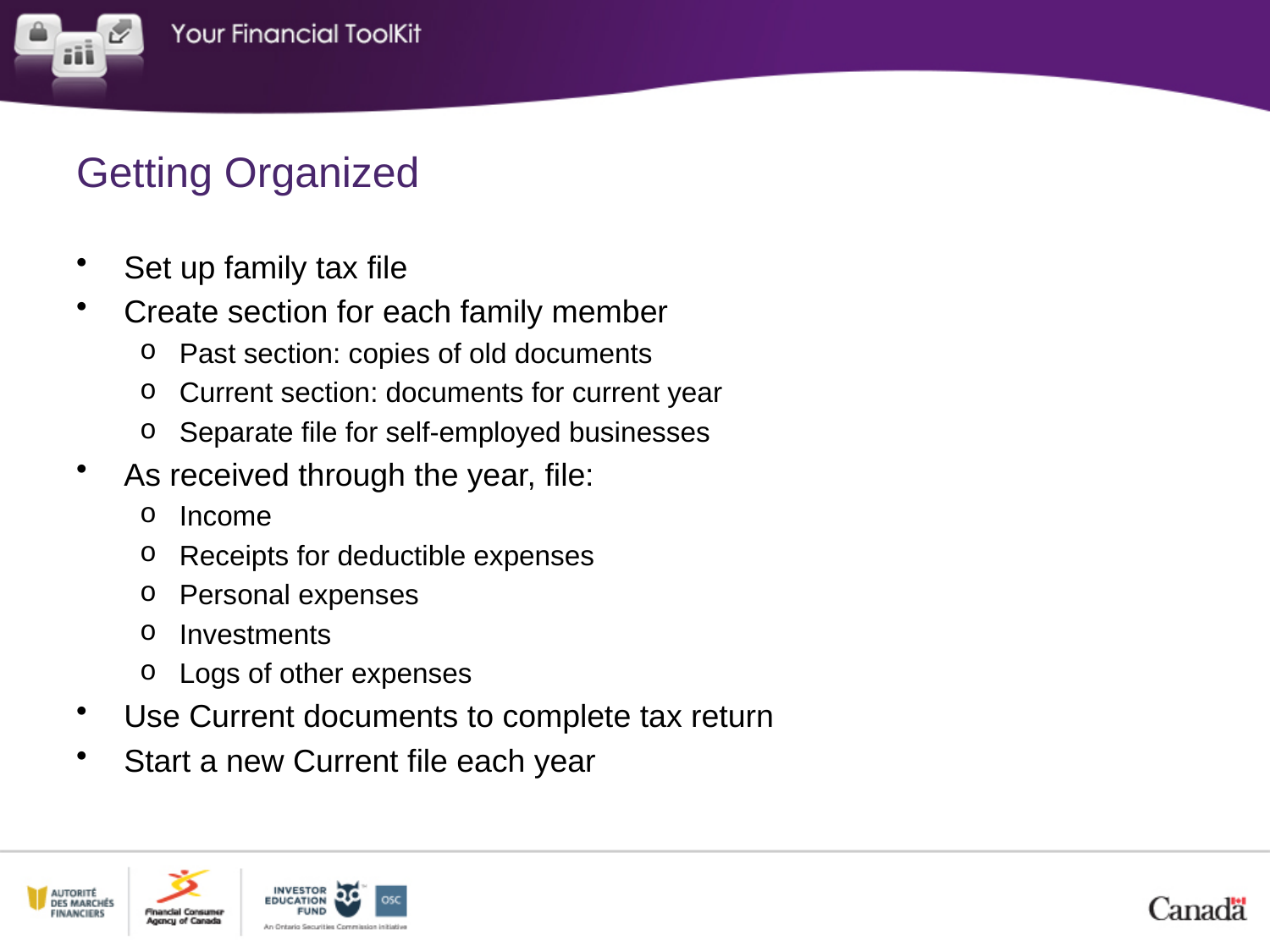

# Getting Organized
Set up family tax file
Create section for each family member
Past section: copies of old documents
Current section: documents for current year
Separate file for self-employed businesses
As received through the year, file:
Income
Receipts for deductible expenses
Personal expenses
Investments
Logs of other expenses
Use Current documents to complete tax return
Start a new Current file each year